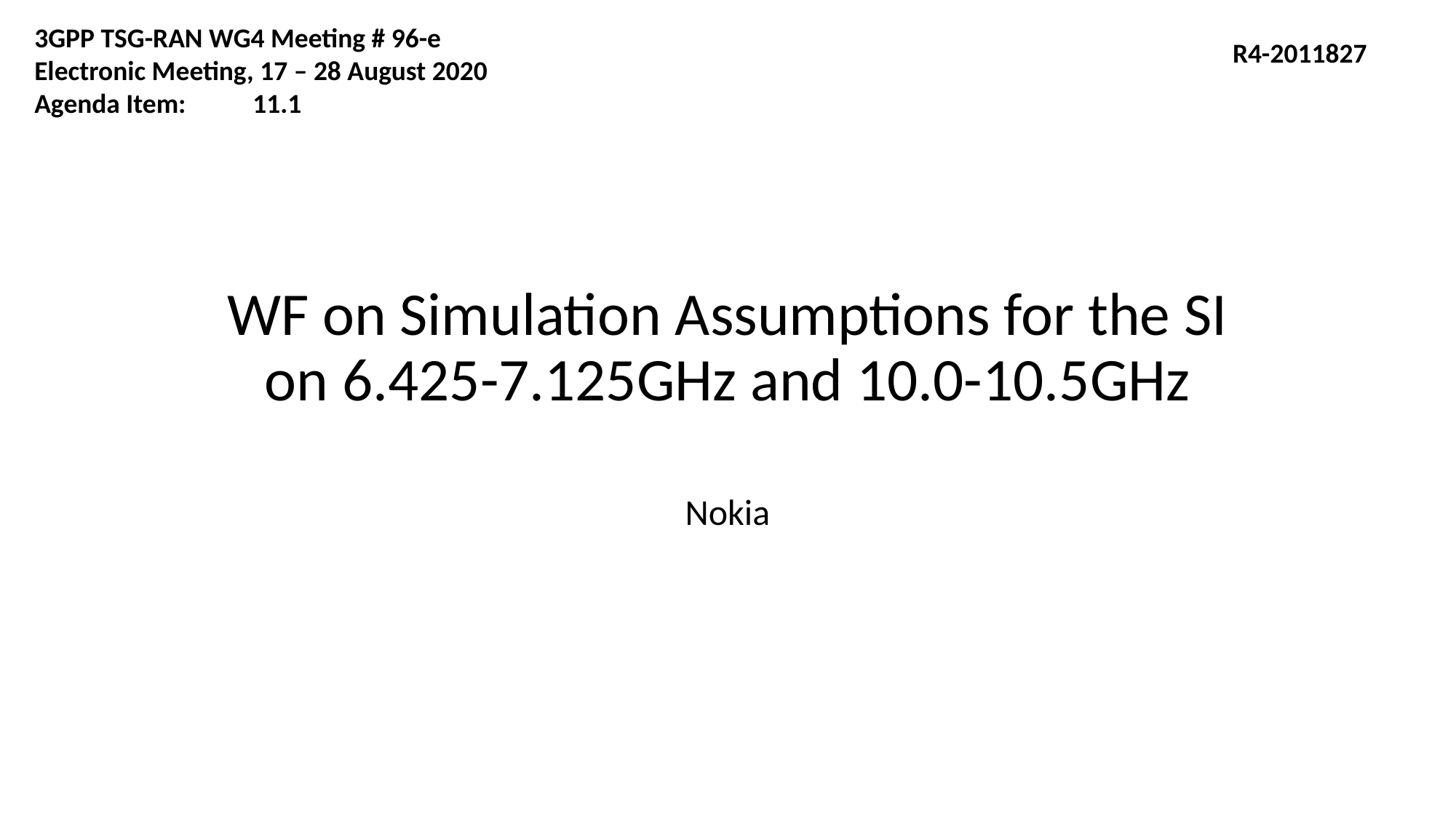

3GPP TSG-RAN WG4 Meeting # 96-e
Electronic Meeting, 17 – 28 August 2020
Agenda Item:	11.1
R4-2011827
# WF on Simulation Assumptions for the SI on 6.425-7.125GHz and 10.0-10.5GHz
Nokia